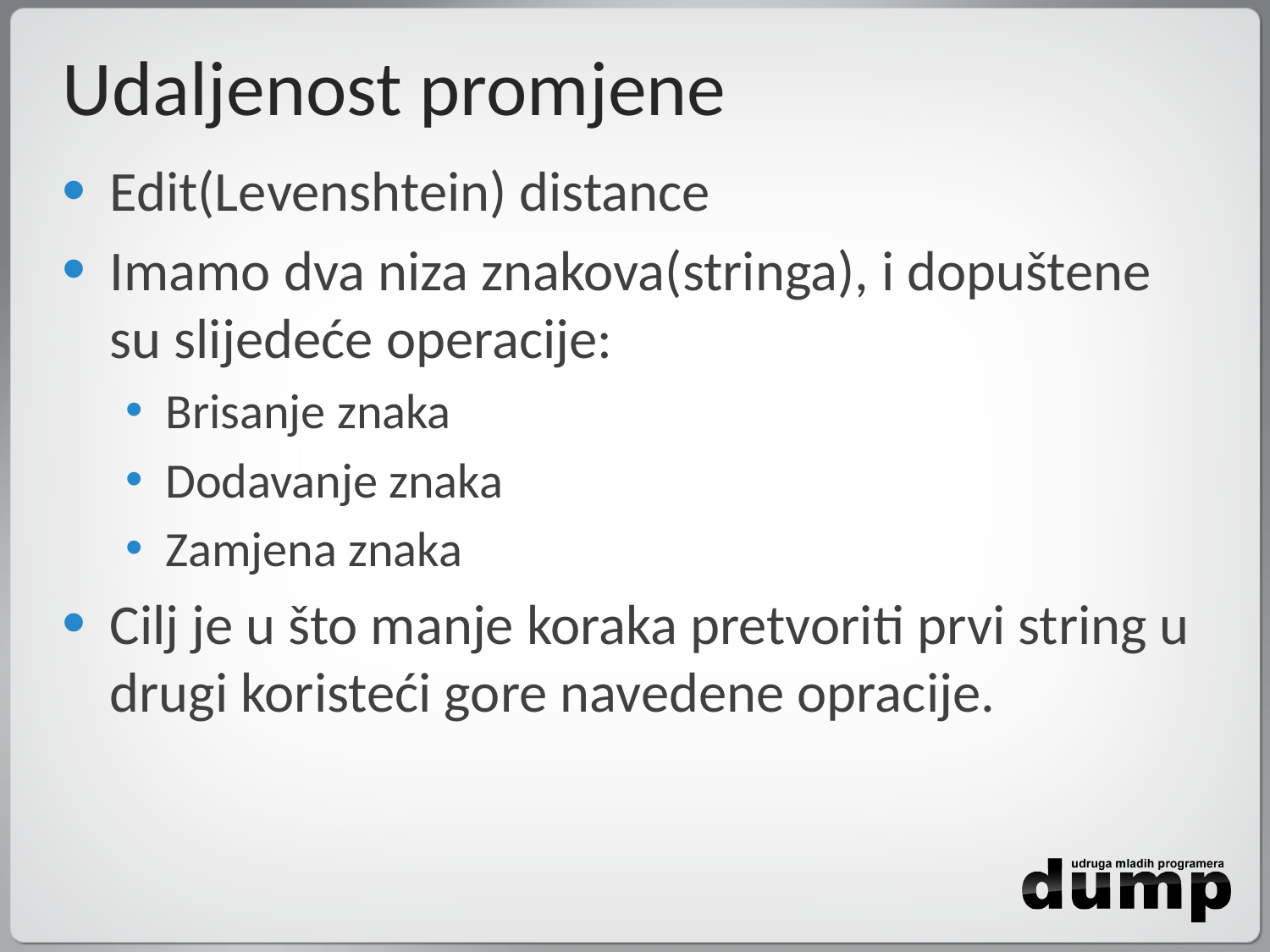

# Udaljenost promjene
Edit(Levenshtein) distance
Imamo dva niza znakova(stringa), i dopuštene su slijedeće operacije:
Brisanje znaka
Dodavanje znaka
Zamjena znaka
Cilj je u što manje koraka pretvoriti prvi string u drugi koristeći gore navedene opracije.